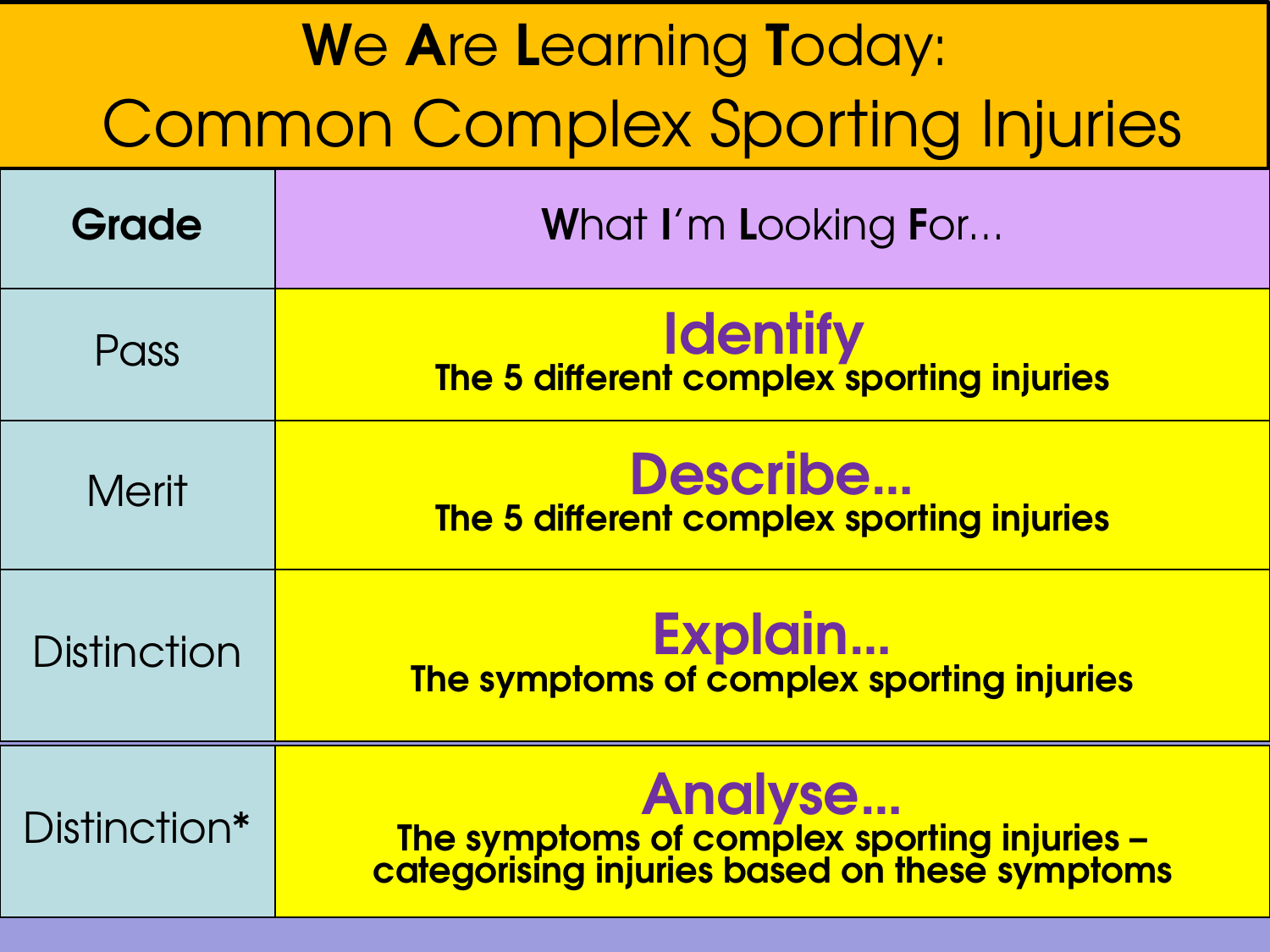

# We Are Learning Today: Common Complex Sporting Injuries
| Grade | What I’m Looking For… |
| --- | --- |
| Pass | Identify The 5 different complex sporting injuries |
| Merit | Describe… The 5 different complex sporting injuries |
| Distinction | Explain… The symptoms of complex sporting injuries |
| Distinction\* | Analyse… The symptoms of complex sporting injuries – categorising injuries based on these symptoms |
| --- | --- |